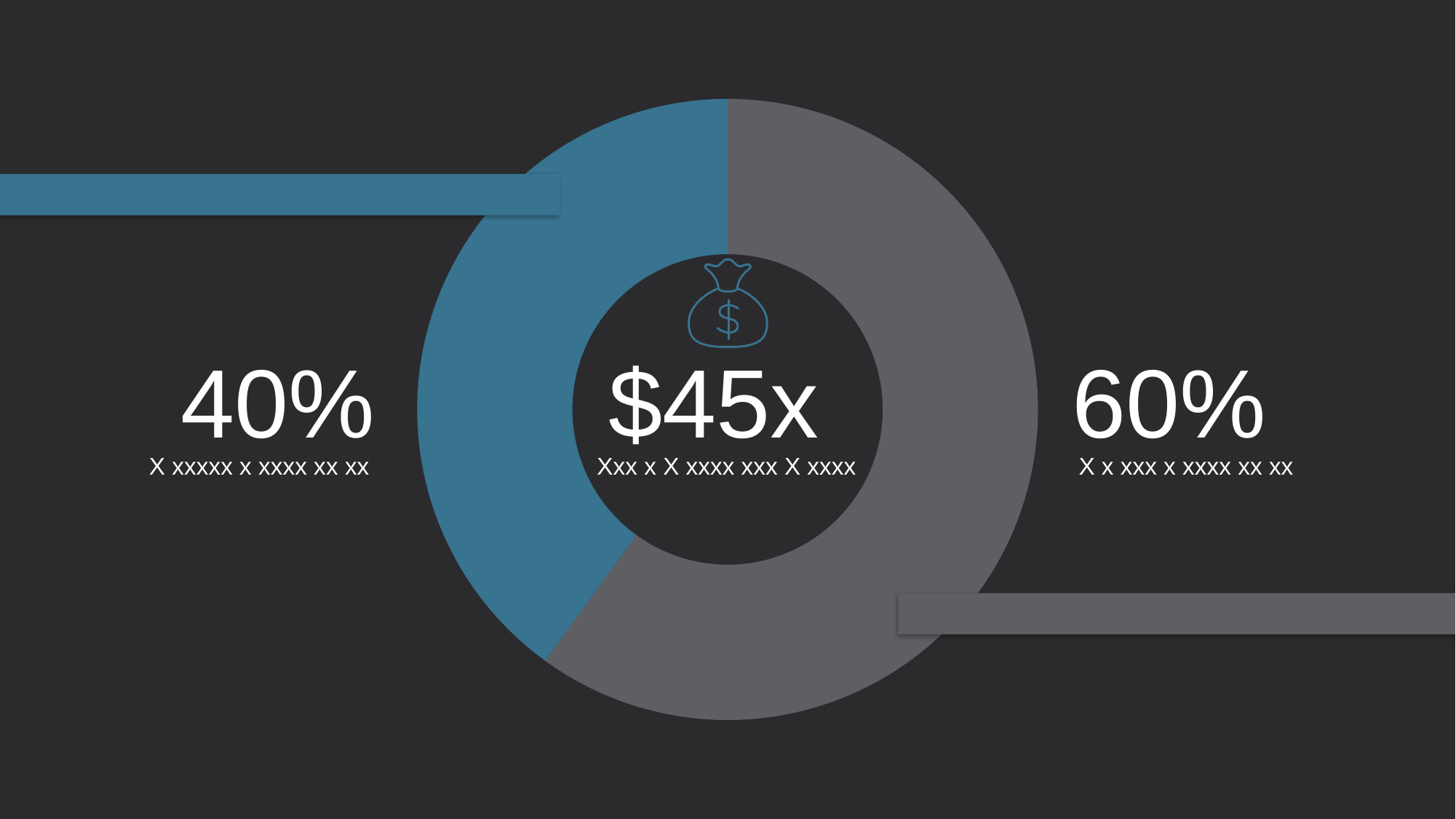

### Chart

| Category | Sales |
|---|---|
| Untapped Market | 0.6 |
| Addressed Market | 0.4 |

40%
60%
$45x
X xxxxx x xxxx xx xx
Xxx x X xxxx xxx X xxxx
X x xxx x xxxx xx xx